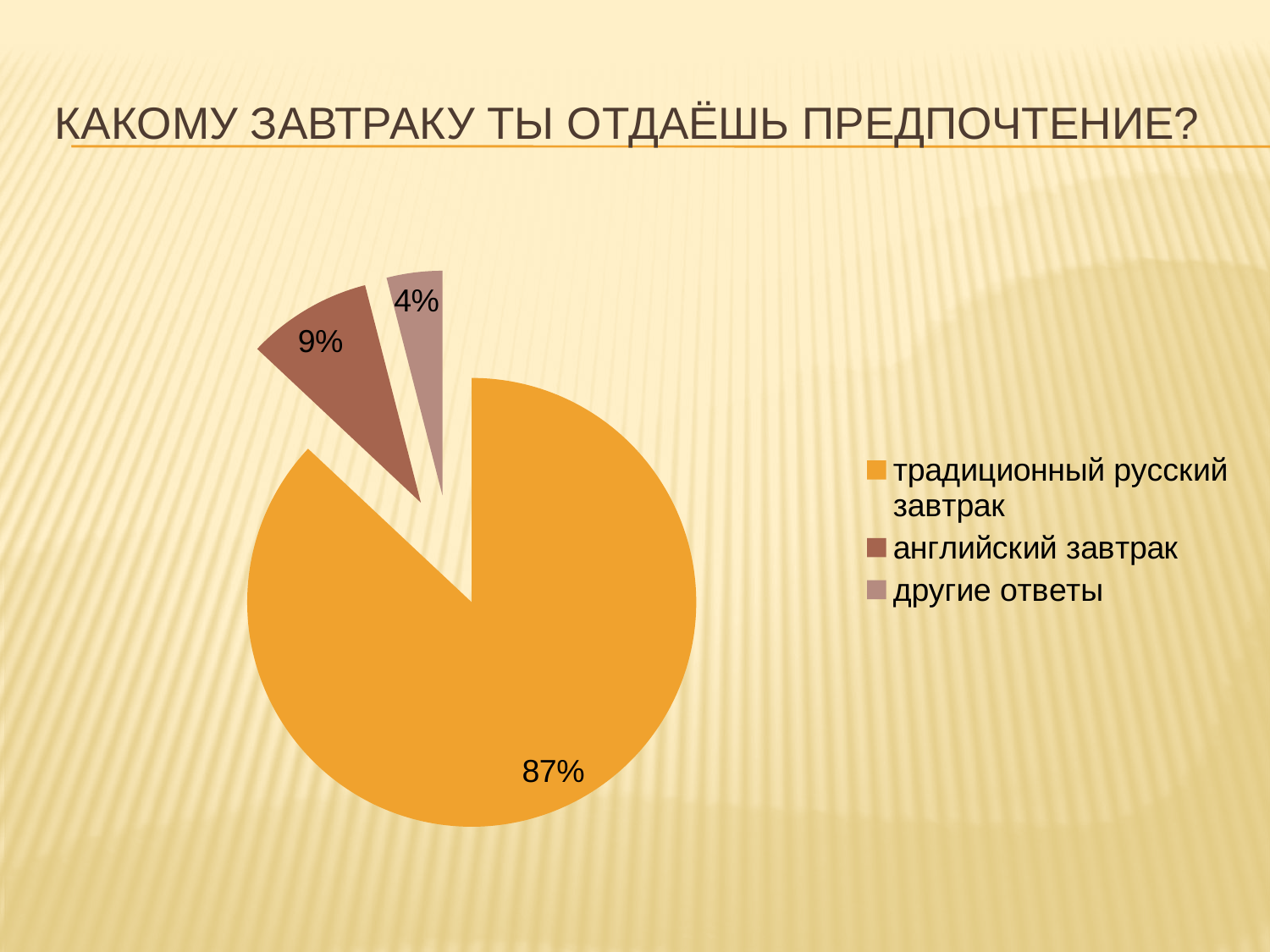

# Какому завтраку ты отдаёшь предпочтение?

### Chart

| Category | Продажи |
|---|---|
| традиционный русский завтрак | 0.87 |
| английский завтрак | 0.09 |
| другие ответы | 0.04 |